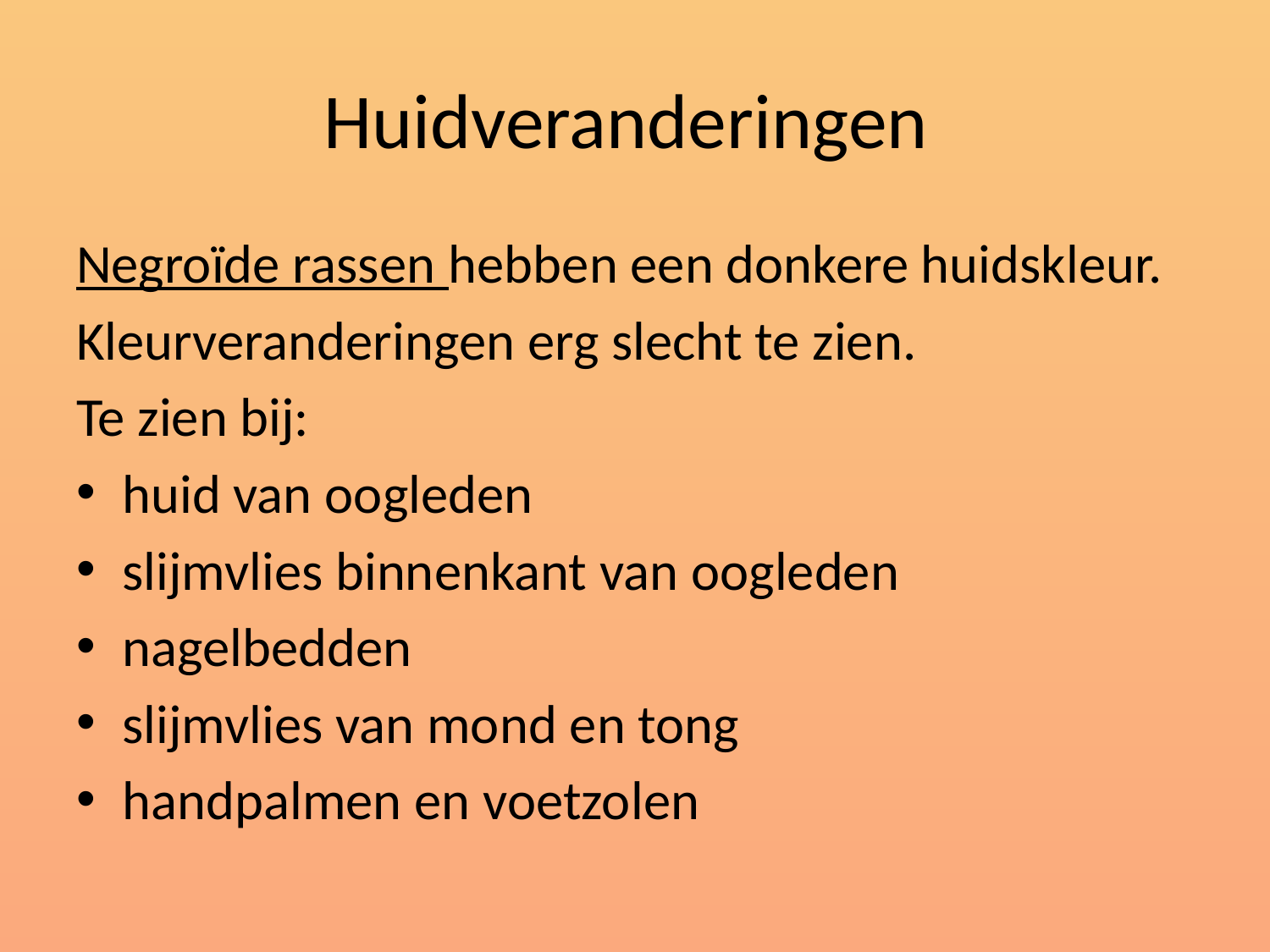

# Huidveranderingen
Negroïde rassen hebben een donkere huidskleur.
Kleurveranderingen erg slecht te zien.
Te zien bij:
huid van oogleden
slijmvlies binnenkant van oogleden
nagelbedden
slijmvlies van mond en tong
handpalmen en voetzolen